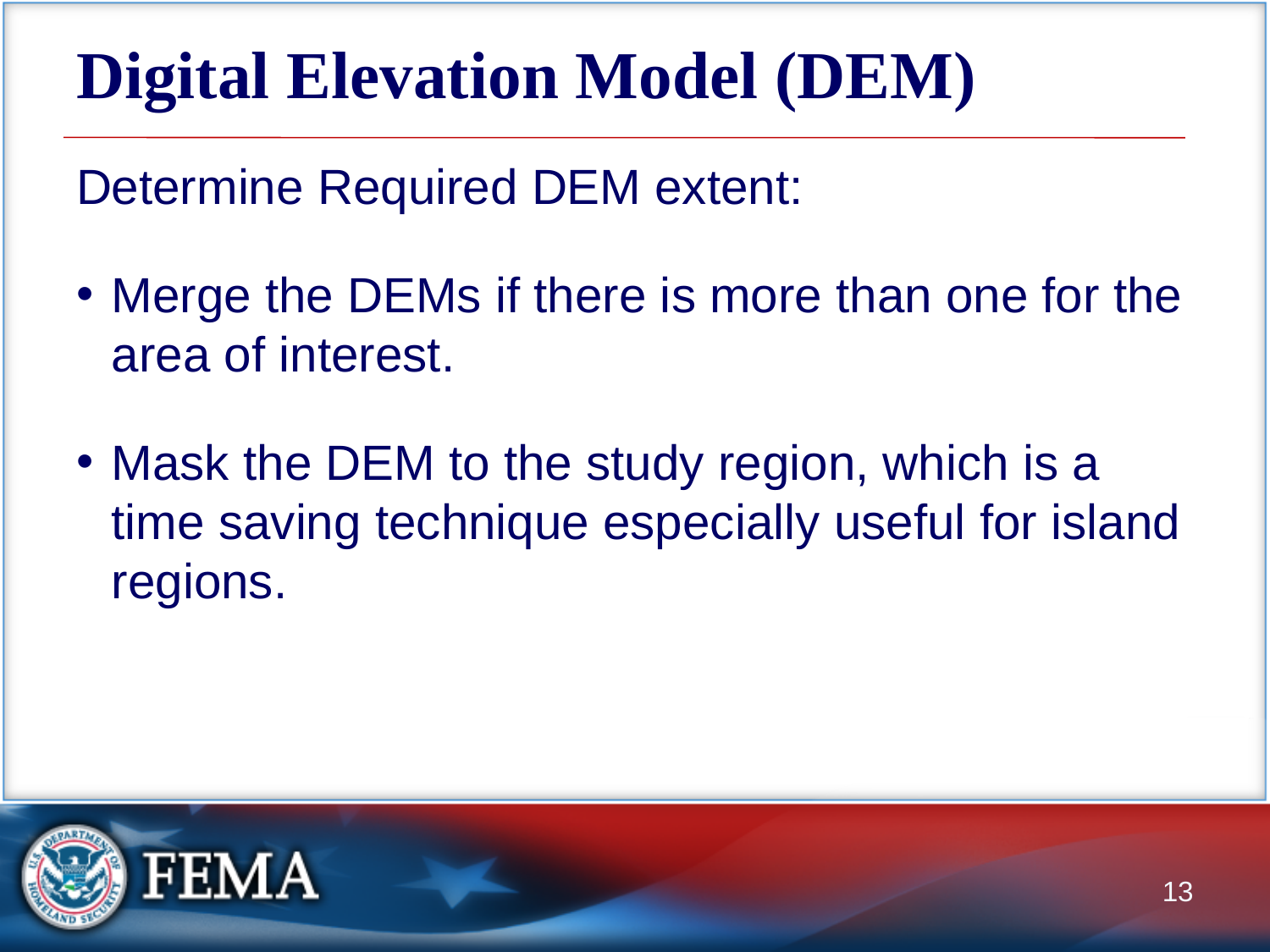

# Digital Elevation Model (DEM)
Determine Required DEM extent:
Merge the DEMs if there is more than one for the area of interest.
Mask the DEM to the study region, which is a time saving technique especially useful for island regions.

13